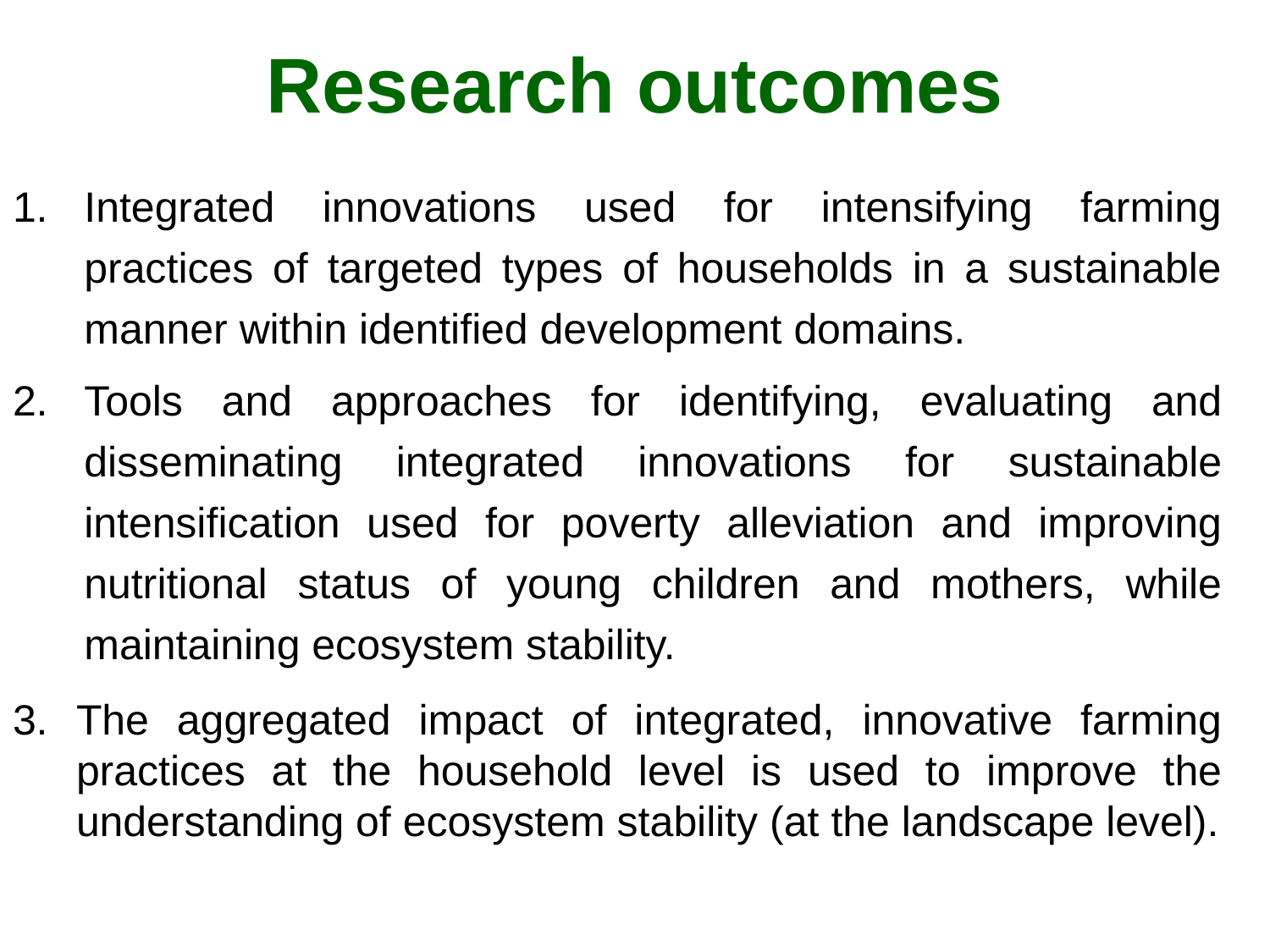

# Research outcomes
Integrated innovations used for intensifying farming practices of targeted types of households in a sustainable manner within identified development domains.
Tools and approaches for identifying, evaluating and disseminating integrated innovations for sustainable intensification used for poverty alleviation and improving nutritional status of young children and mothers, while maintaining ecosystem stability.
The aggregated impact of integrated, innovative farming practices at the household level is used to improve the understanding of ecosystem stability (at the landscape level).